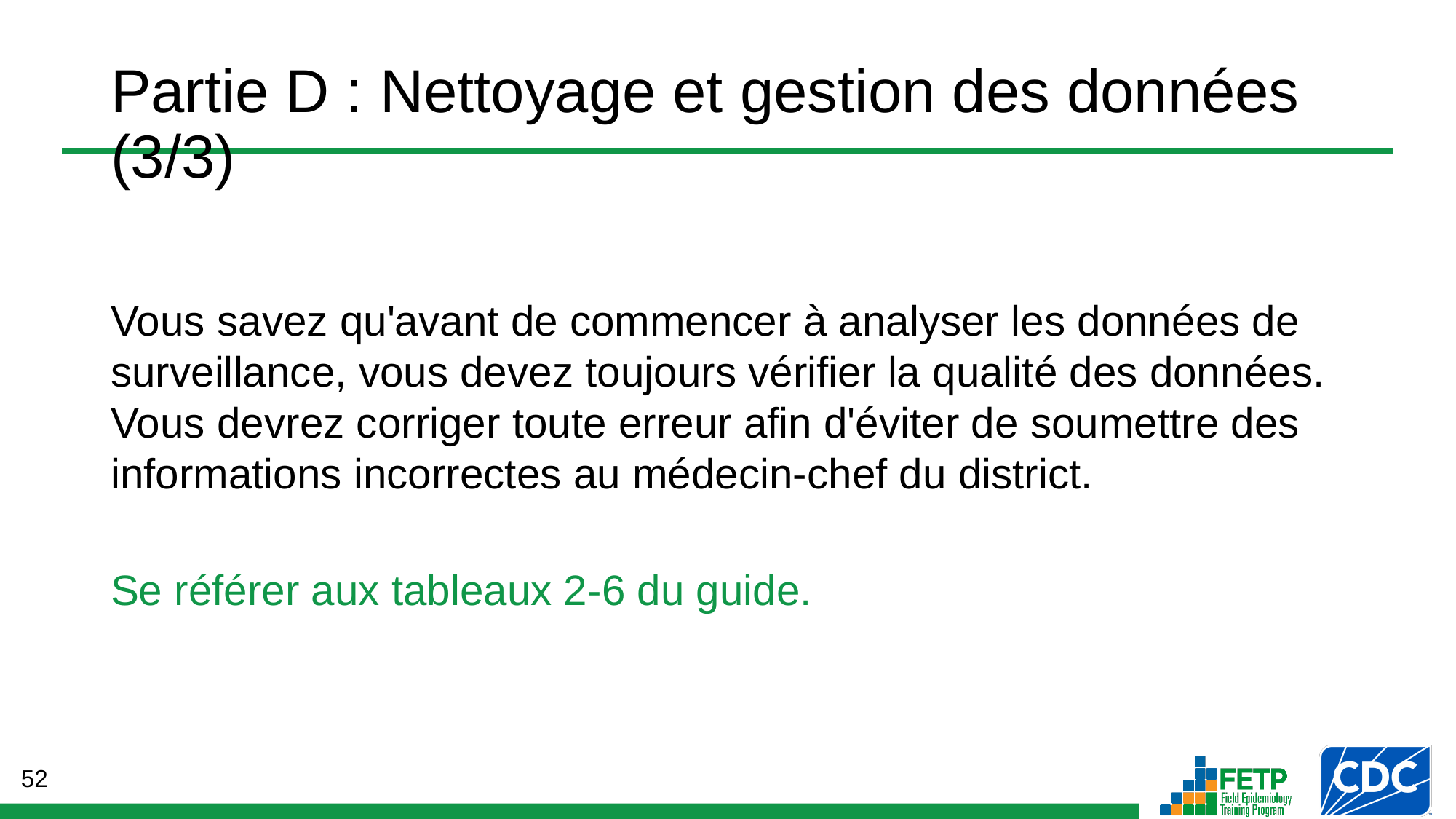

# Partie D : Nettoyage et gestion des données (3/3)
Vous savez qu'avant de commencer à analyser les données de surveillance, vous devez toujours vérifier la qualité des données. Vous devrez corriger toute erreur afin d'éviter de soumettre des informations incorrectes au médecin-chef du district.

Se référer aux tableaux 2-6 du guide.